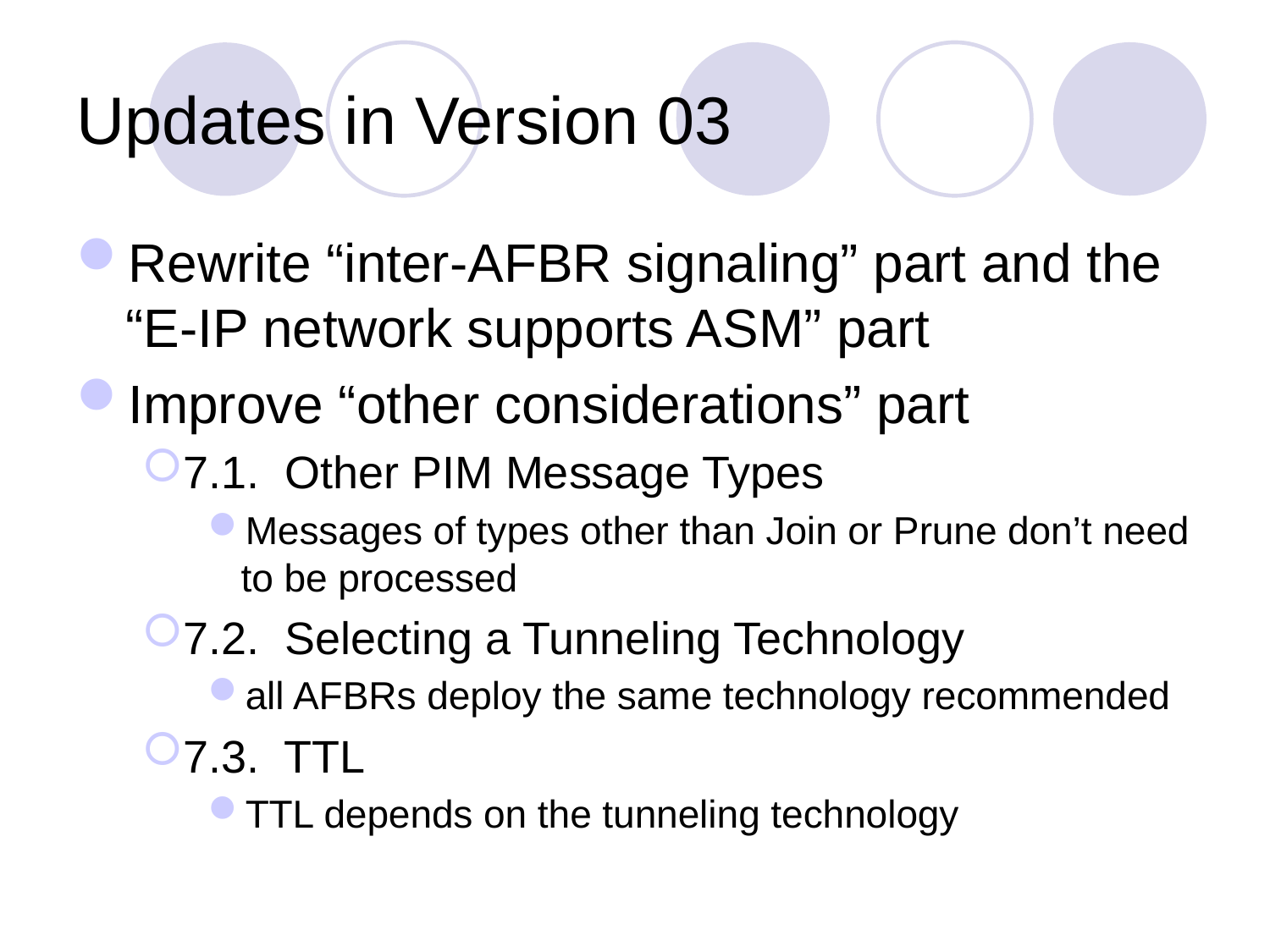

# Updates in Version 03
Rewrite “inter-AFBR signaling” part and the “E-IP network supports ASM” part
Improve “other considerations” part
7.1.  Other PIM Message Types
Messages of types other than Join or Prune don’t need to be processed
7.2.  Selecting a Tunneling Technology
all AFBRs deploy the same technology recommended
7.3.  TTL
TTL depends on the tunneling technology